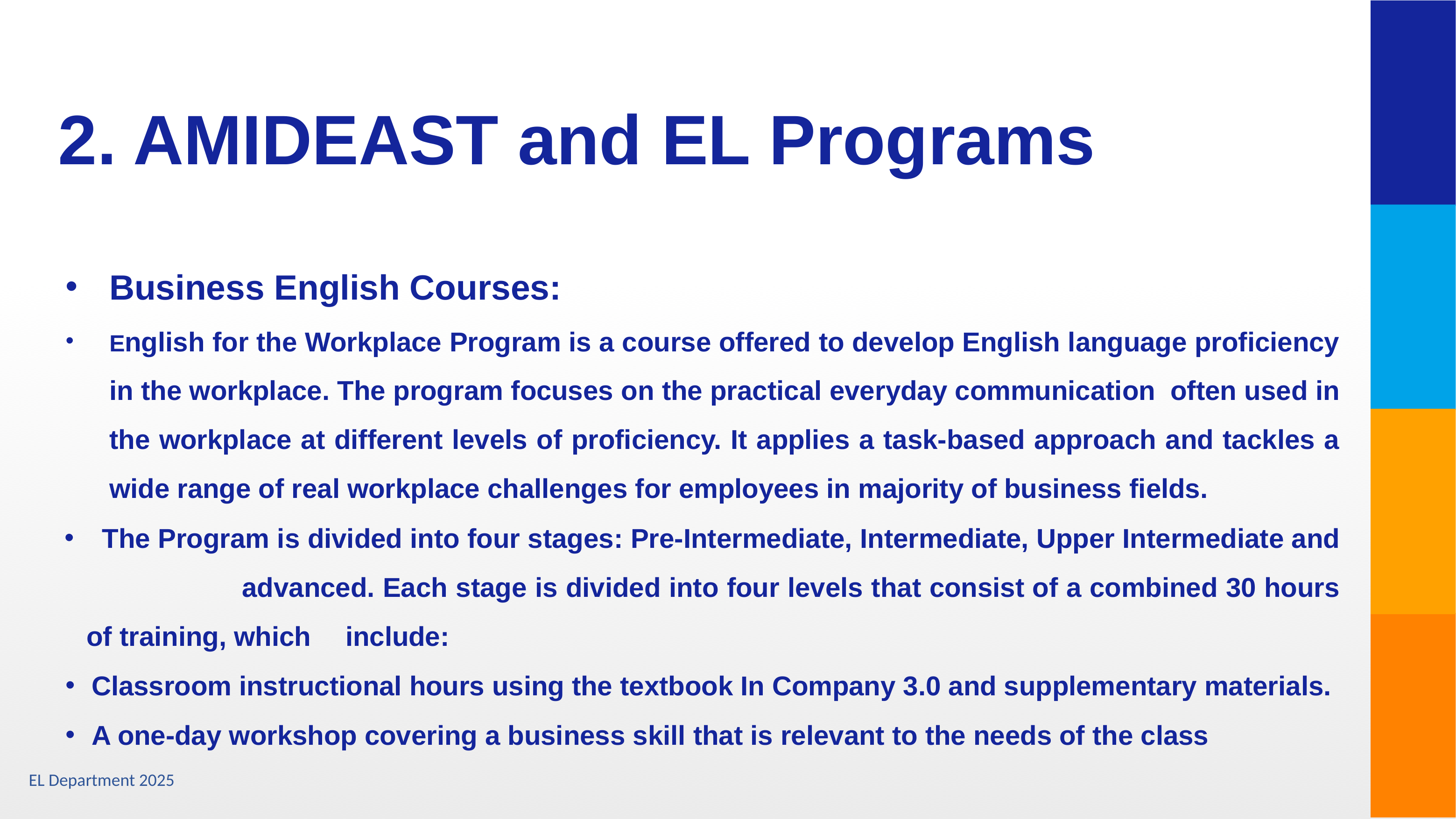

2. AMIDEAST and EL Programs
Business English Courses:
English for the Workplace Program is a course offered to develop English language proficiency in the workplace. The program focuses on the practical everyday communication  often used in the workplace at different levels of proficiency. It applies a task-based approach and tackles a wide range of real workplace challenges for employees in majority of business fields.
  The Program is divided into four stages: Pre-Intermediate, Intermediate, Upper Intermediate and             advanced. Each stage is divided into four levels that consist of a combined 30 hours of training, which  include:
Classroom instructional hours using the textbook In Company 3.0 and supplementary materials.
A one-day workshop covering a business skill that is relevant to the needs of the class

6
EL Department 2025